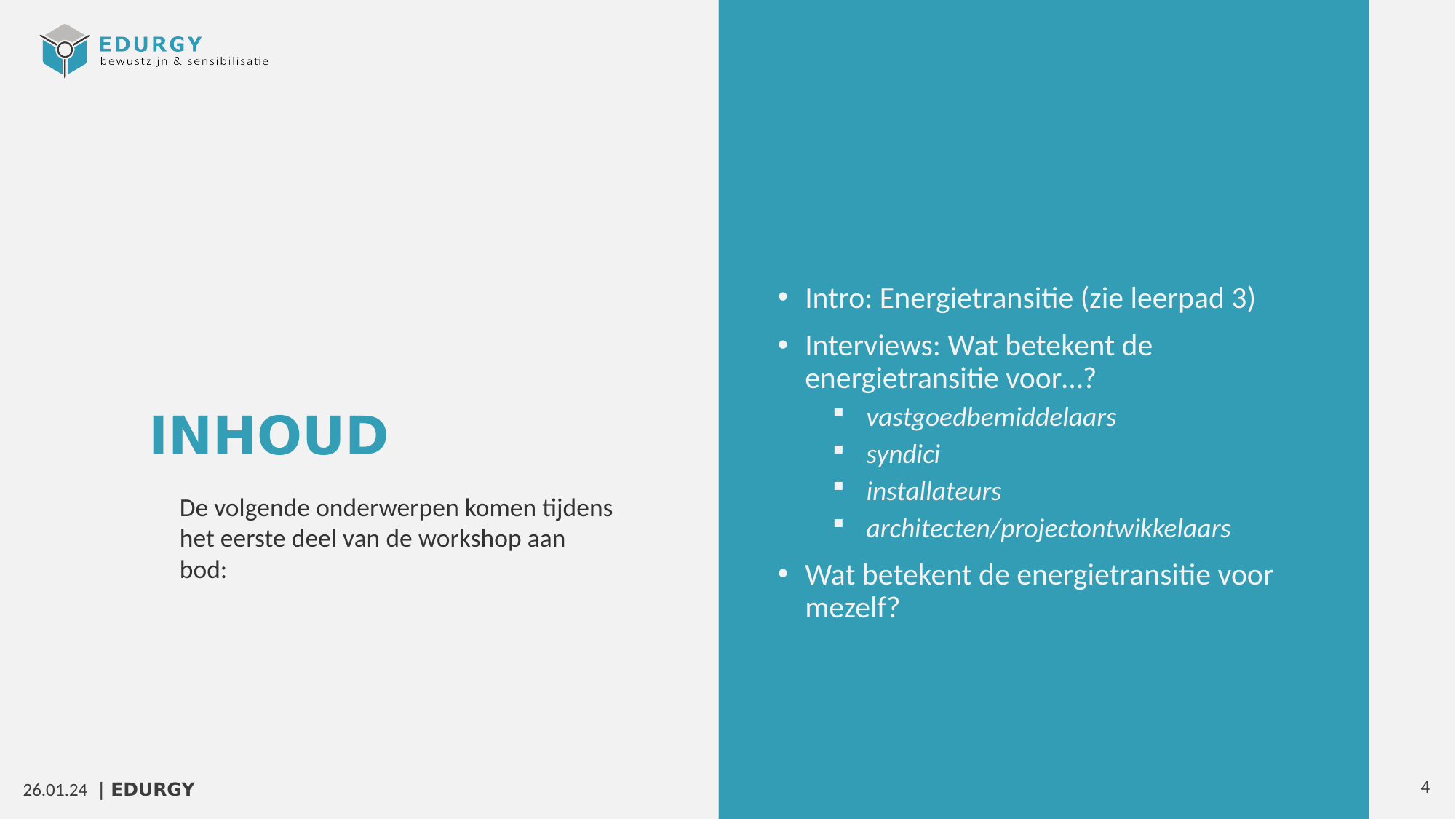

# Inhoud
Intro: Energietransitie (zie leerpad 3)
Interviews: Wat betekent de energietransitie voor…?
vastgoedbemiddelaars
syndici
installateurs
architecten/projectontwikkelaars
Wat betekent de energietransitie voor mezelf?
De volgende onderwerpen komen tijdens het eerste deel van de workshop aan bod:
4
26.01.24
| EDURGY